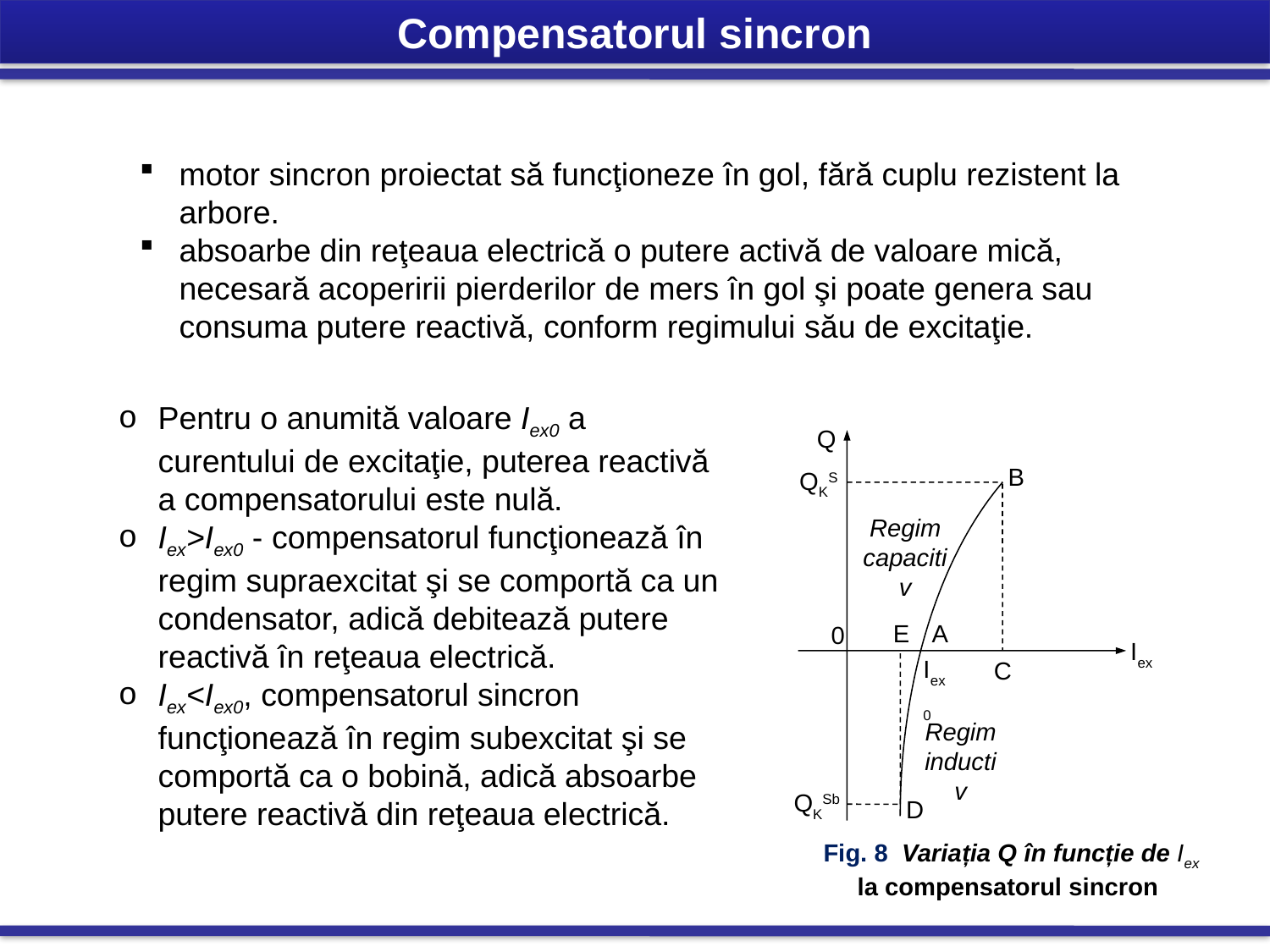

Compensatorul sincron

motor sincron proiectat să funcţioneze în gol, fără cuplu rezistent la arbore.
absoarbe din reţeaua electrică o putere activă de valoare mică, necesară acoperirii pierderilor de mers în gol şi poate genera sau consuma putere reactivă, conform regimului său de excitaţie.
Pentru o anumită valoare Iex0 a curentului de excitaţie, puterea reactivă a compensatorului este nulă.
Iex>Iex0 - compensatorul funcţionează în regim supraexcitat şi se comportă ca un condensator, adică debitează putere reactivă în reţeaua electrică.
Iex<Iex0, compensatorul sincron funcţionează în regim subexcitat şi se comportă ca o bobină, adică absoarbe putere reactivă din reţeaua electrică.
Q

B
QKS

Regim capacitiv
E
A
0
Iex

Iex0
C
Regim inductiv
QKSb
D

Fig. 8  Variația Q în funcție de Iex
la compensatorul sincron